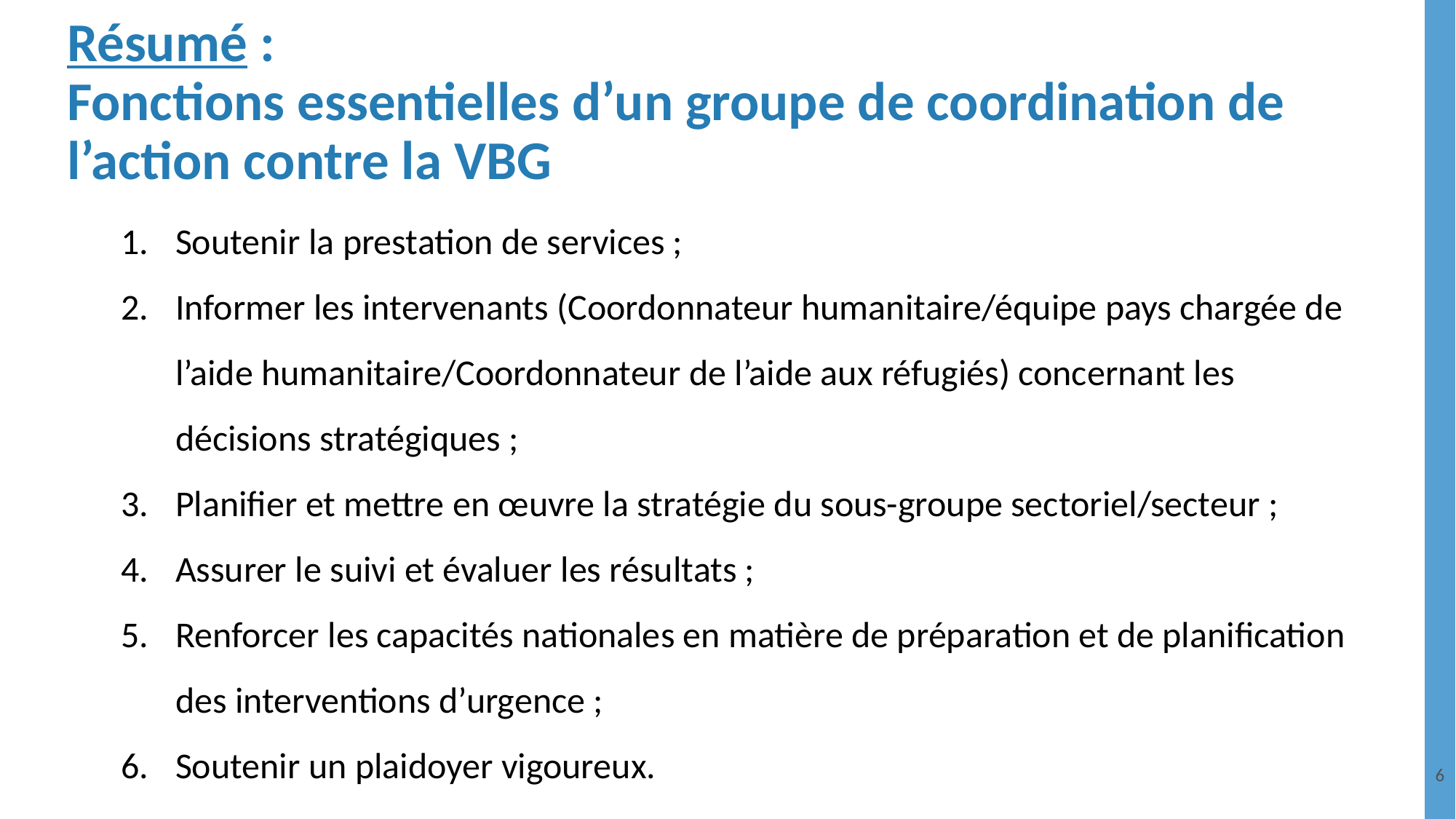

# Résumé : Fonctions essentielles d’un groupe de coordination de l’action contre la VBG
Soutenir la prestation de services ;
Informer les intervenants (Coordonnateur humanitaire/équipe pays chargée de l’aide humanitaire/Coordonnateur de l’aide aux réfugiés) concernant les décisions stratégiques ;
Planifier et mettre en œuvre la stratégie du sous-groupe sectoriel/secteur ;
Assurer le suivi et évaluer les résultats ;
Renforcer les capacités nationales en matière de préparation et de planification des interventions d’urgence ;
Soutenir un plaidoyer vigoureux.